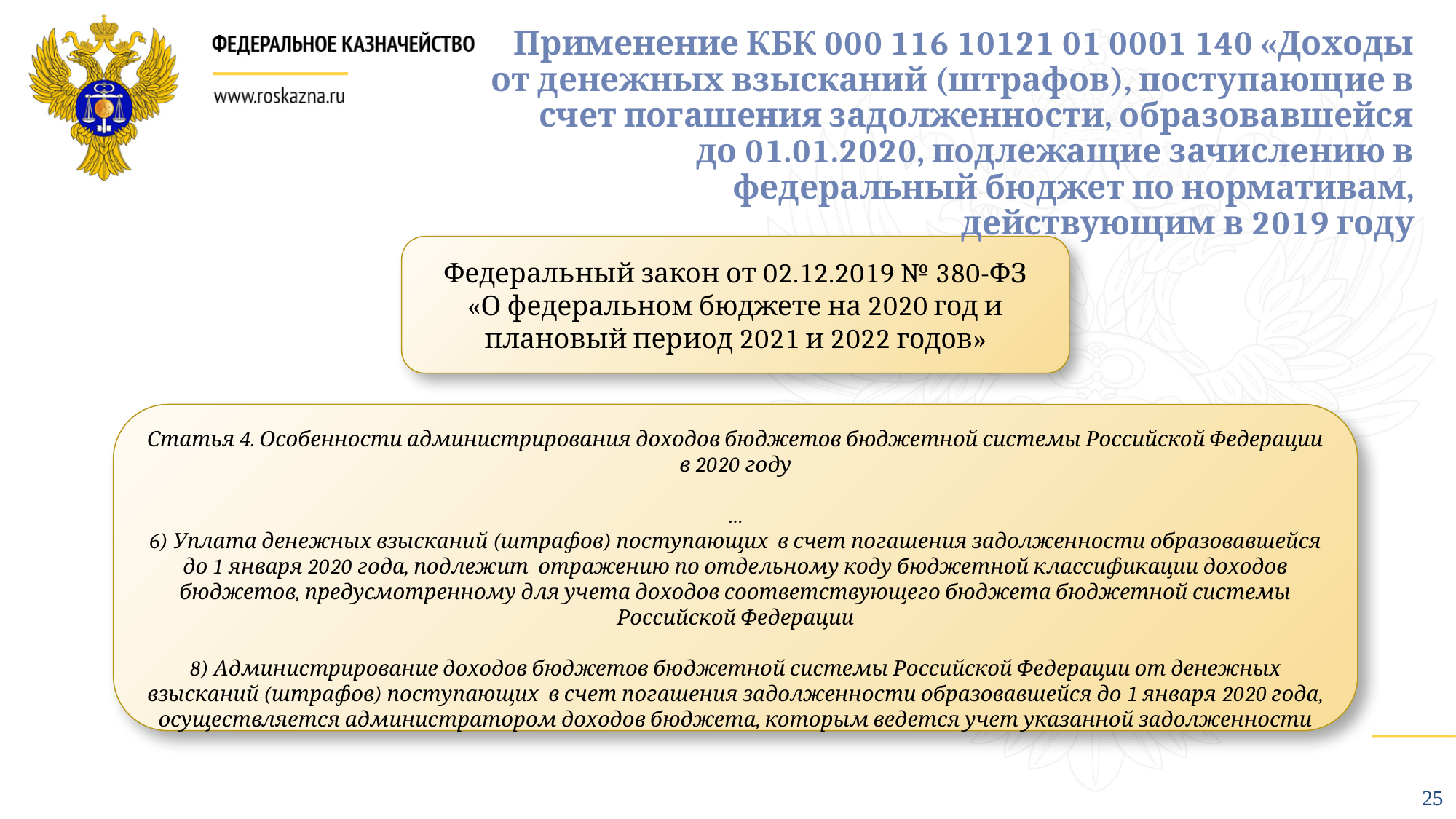

Применение КБК 000 116 10121 01 0001 140 «Доходы от денежных взысканий (штрафов), поступающие в счет погашения задолженности, образовавшейся до 01.01.2020, подлежащие зачислению в федеральный бюджет по нормативам, действующим в 2019 году

Федеральный закон от 02.12.2019 № 380-ФЗ
«О федеральном бюджете на 2020 год и плановый период 2021 и 2022 годов»
Статья 4. Особенности администрирования доходов бюджетов бюджетной системы Российской Федерации в 2020 году

…
6) Уплата денежных взысканий (штрафов) поступающих  в счет погашения задолженности образовавшейся до 1 января 2020 года, подлежит  отражению по отдельному коду бюджетной классификации доходов бюджетов, предусмотренному для учета доходов соответствующего бюджета бюджетной системы Российской Федерации

8) Администрирование доходов бюджетов бюджетной системы Российской Федерации от денежных взысканий (штрафов) поступающих  в счет погашения задолженности образовавшейся до 1 января 2020 года, осуществляется администратором доходов бюджета, которым ведется учет указанной задолженности

25